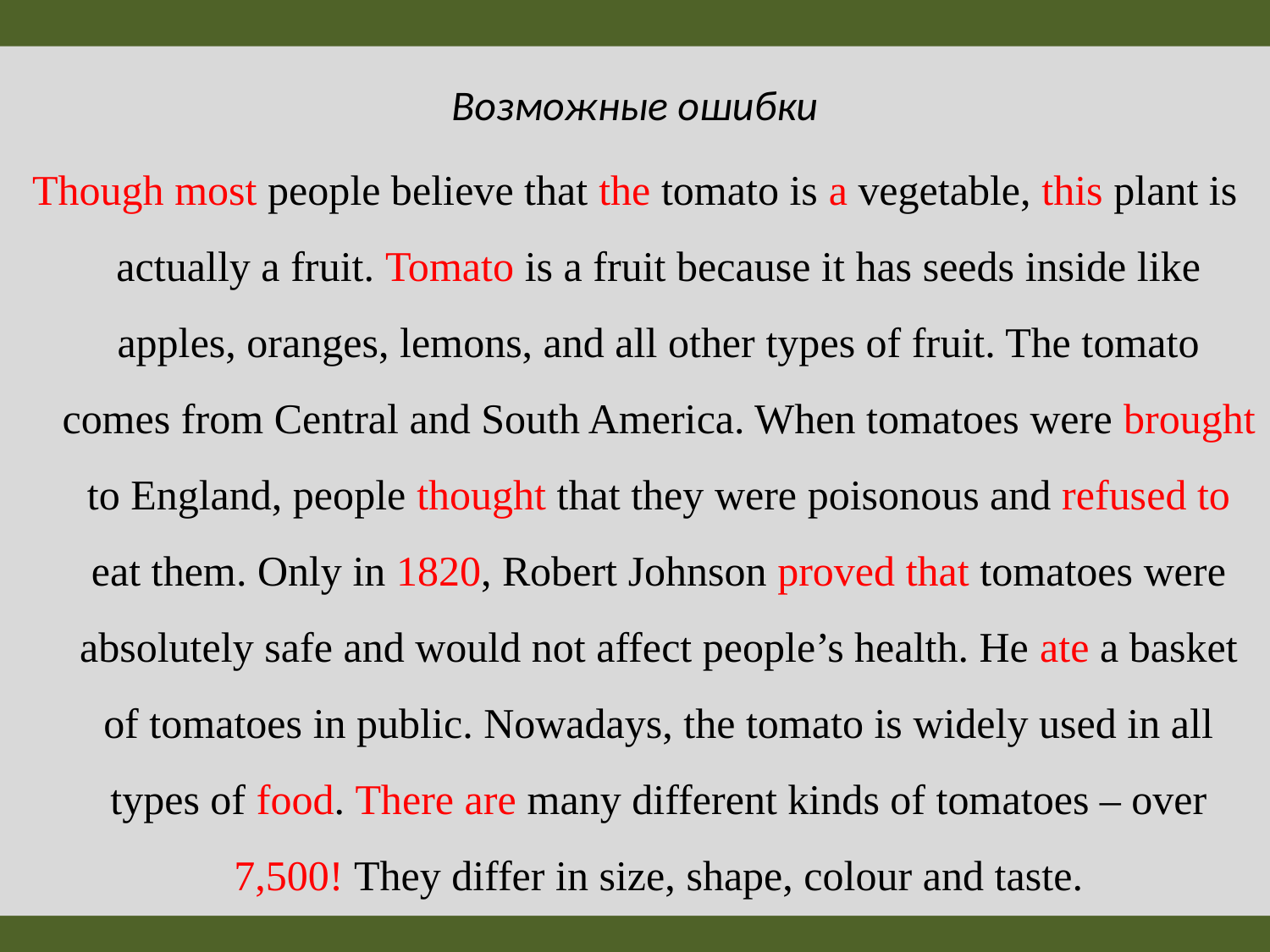

Возможные ошибки
Though most people believe that the tomato is a vegetable, this plant is actually a fruit. Tomato is a fruit because it has seeds inside like apples, oranges, lemons, and all other types of fruit. The tomato comes from Central and South America. When tomatoes were brought to England, people thought that they were poisonous and refused to eat them. Only in 1820, Robert Johnson proved that tomatoes were absolutely safe and would not affect people’s health. He ate a basket of tomatoes in public. Nowadays, the tomato is widely used in all types of food. There are many different kinds of tomatoes – over 7,500! They differ in size, shape, colour and taste.